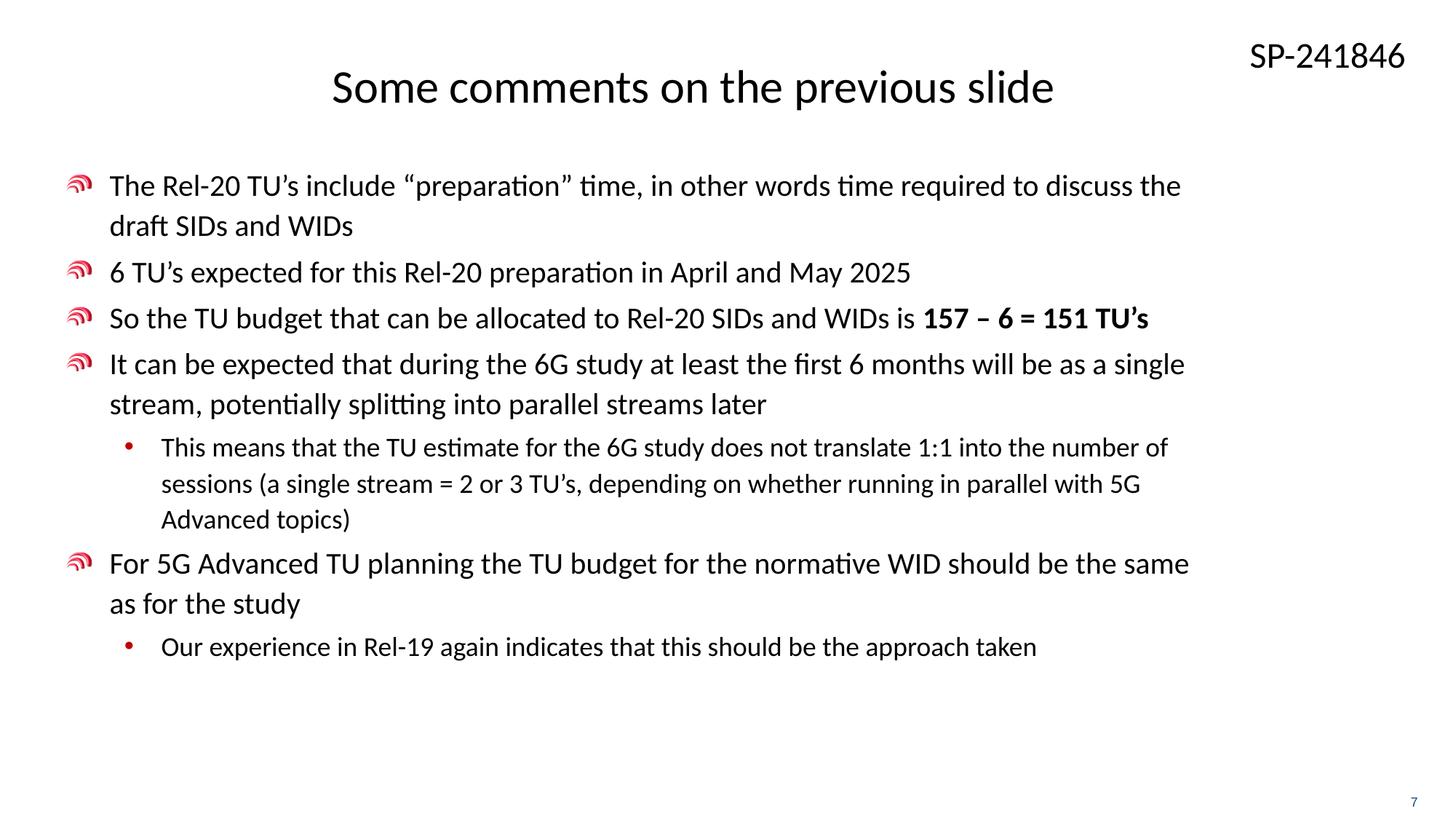

# Some comments on the previous slide
The Rel-20 TU’s include “preparation” time, in other words time required to discuss the draft SIDs and WIDs
6 TU’s expected for this Rel-20 preparation in April and May 2025
So the TU budget that can be allocated to Rel-20 SIDs and WIDs is 157 – 6 = 151 TU’s
It can be expected that during the 6G study at least the first 6 months will be as a single stream, potentially splitting into parallel streams later
This means that the TU estimate for the 6G study does not translate 1:1 into the number of sessions (a single stream = 2 or 3 TU’s, depending on whether running in parallel with 5G Advanced topics)
For 5G Advanced TU planning the TU budget for the normative WID should be the same as for the study
Our experience in Rel-19 again indicates that this should be the approach taken